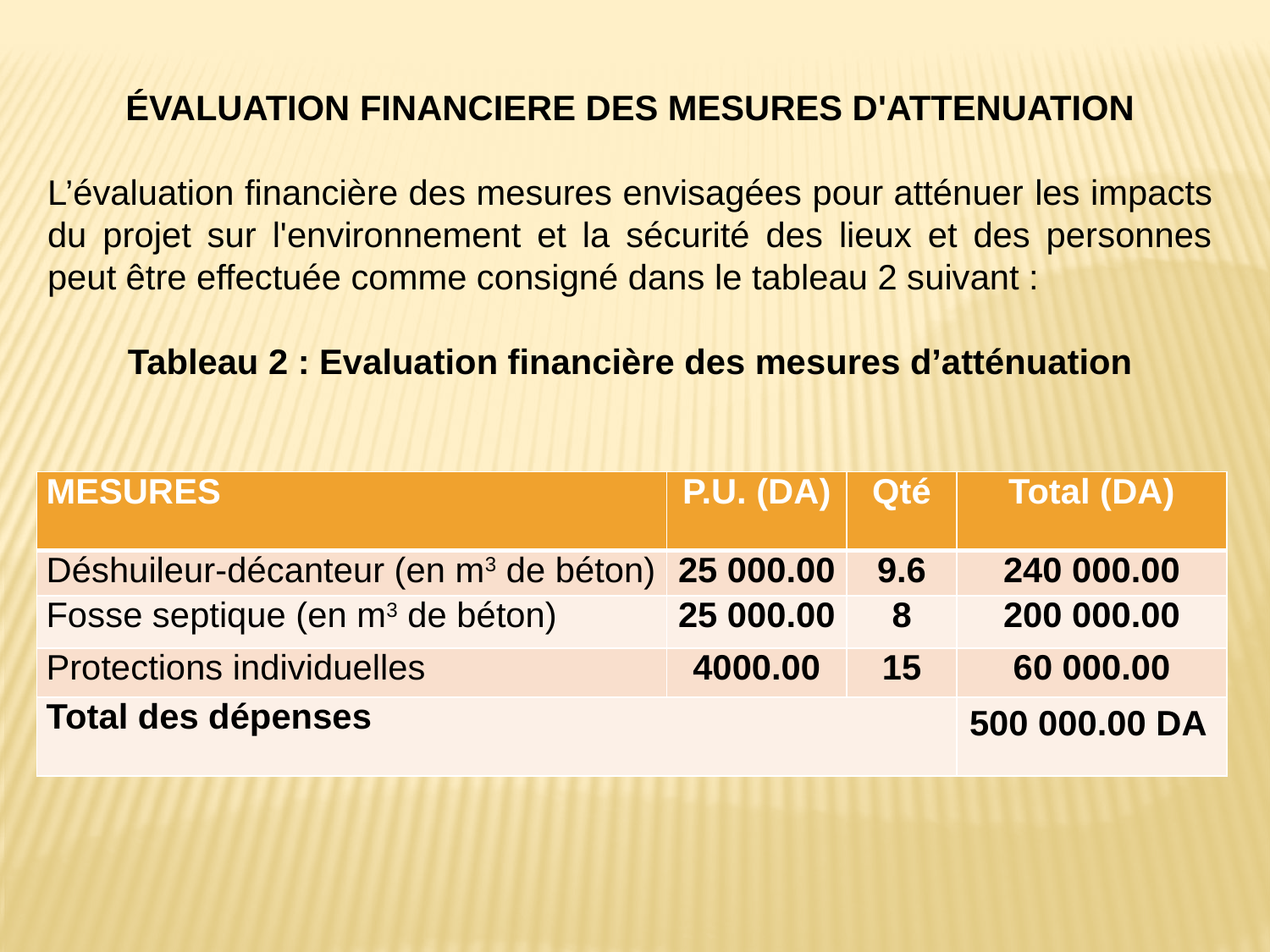

ÉVALUATION FINANCIERE DES MESURES D'ATTENUATION

L’évaluation financière des mesures envisagées pour atténuer les impacts du projet sur l'environnement et la sécurité des lieux et des personnes peut être effectuée comme consigné dans le tableau 2 suivant :

Tableau 2 : Evaluation financière des mesures d’atténuation
| MESURES | P.U. (DA) | Qté | Total (DA) |
| --- | --- | --- | --- |
| Déshuileur-décanteur (en m3 de béton) | 25 000.00 | 9.6 | 240 000.00 |
| Fosse septique (en m3 de béton) | 25 000.00 | 8 | 200 000.00 |
| Protections individuelles | 4000.00 | 15 | 60 000.00 |
| Total des dépenses |  |  | 500 000.00 DA |